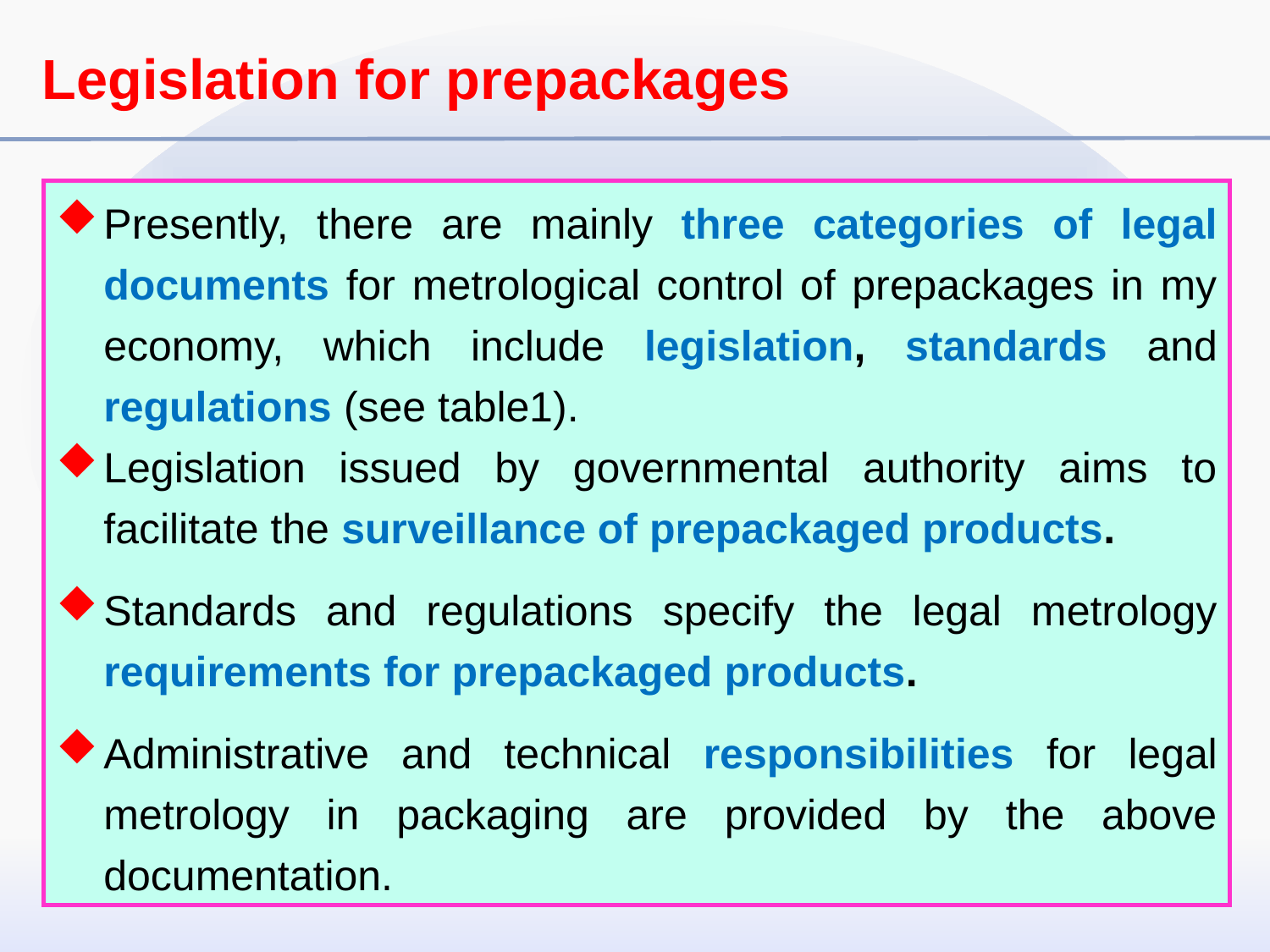

Legislation for prepackages
Presently, there are mainly three categories of legal documents for metrological control of prepackages in my economy, which include legislation, standards and regulations (see table1).
Legislation issued by governmental authority aims to facilitate the surveillance of prepackaged products.
Standards and regulations specify the legal metrology
requirements for prepackaged products.
Administrative and technical responsibilities for legal metrology in packaging are provided by the above documentation.